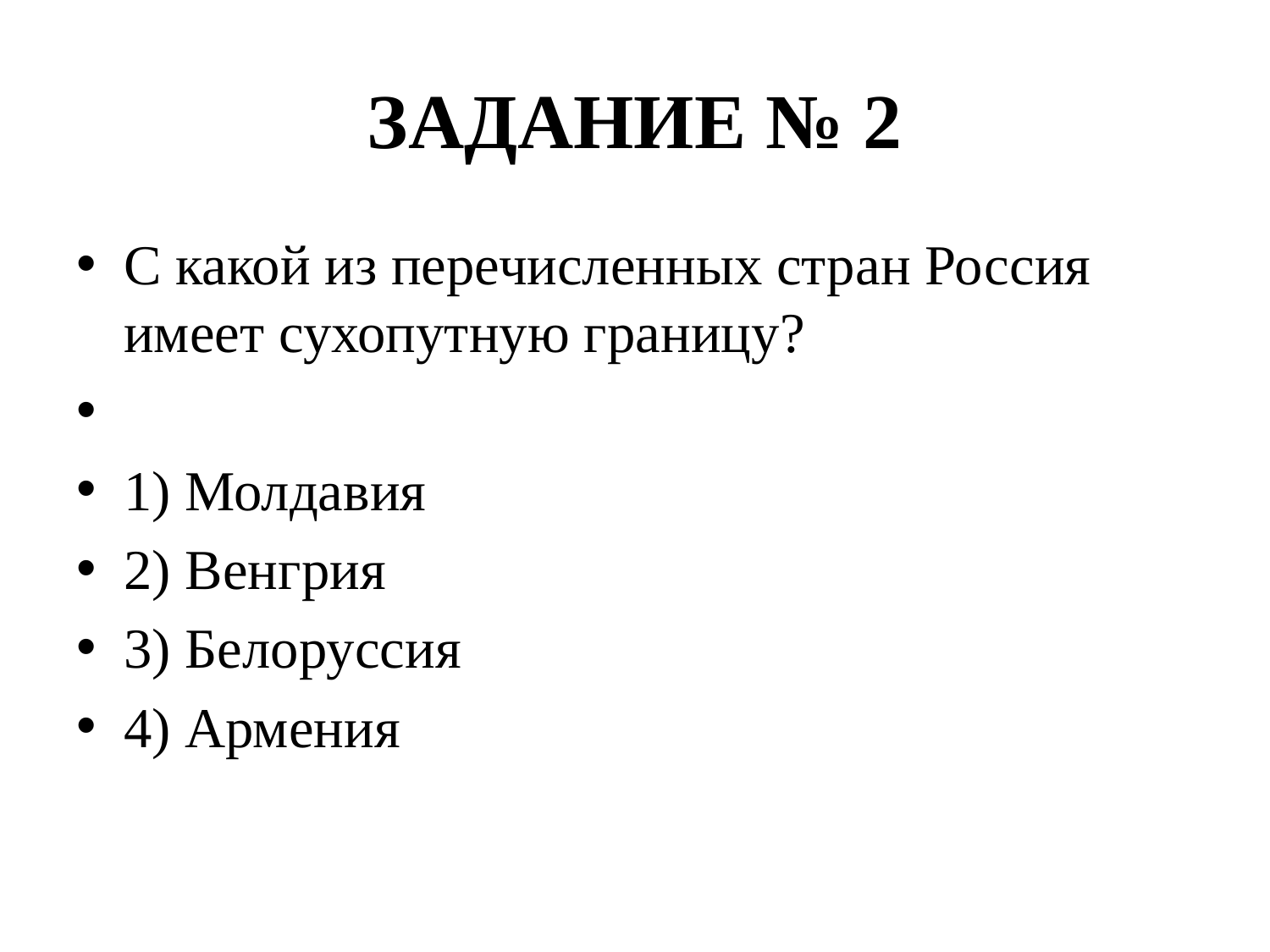

# ЗАДАНИЕ № 2
С какой из перечисленных стран Россия имеет сухопутную границу?

1) Молдавия
2) Венгрия
3) Белоруссия
4) Армения